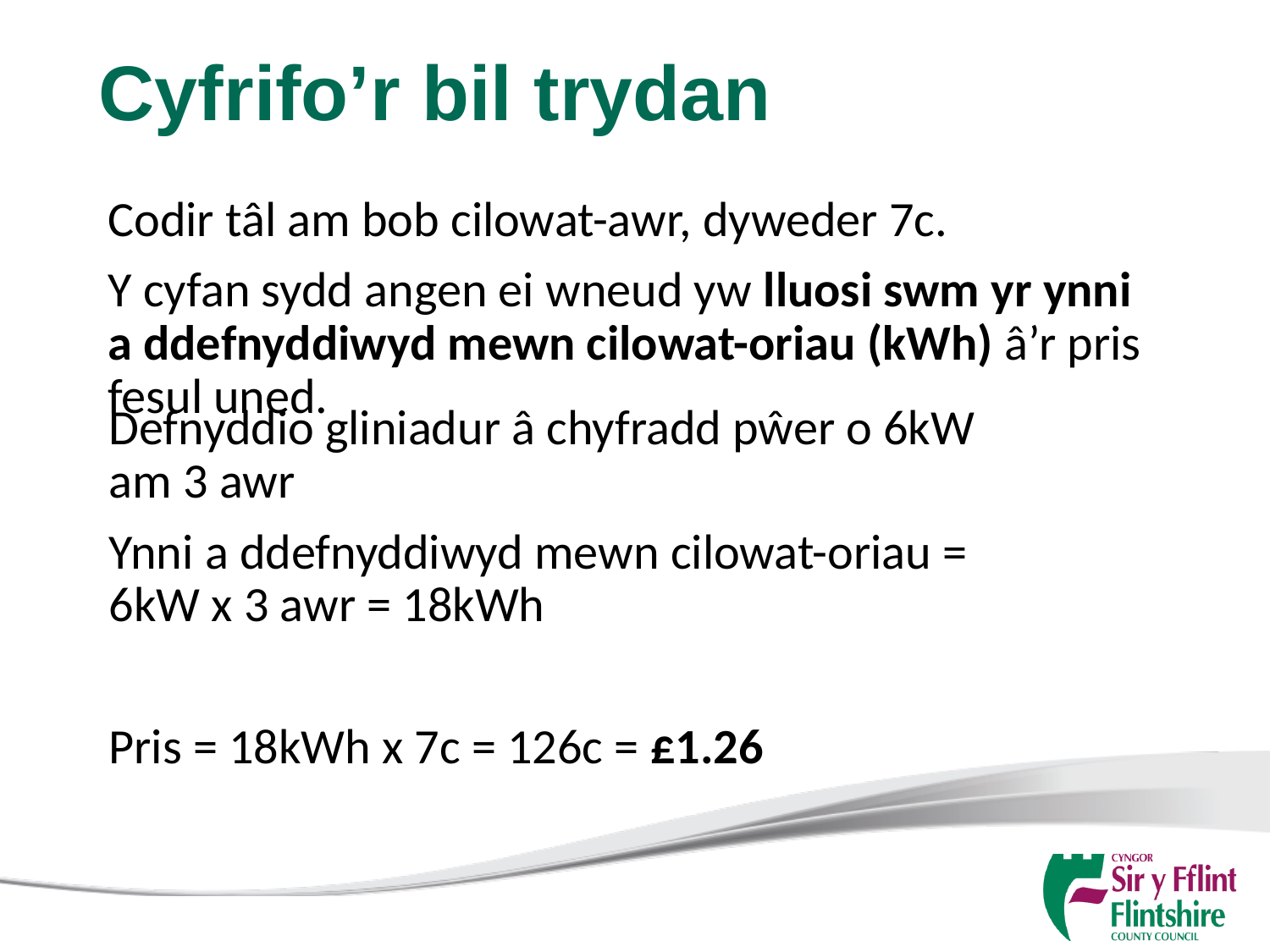

# Cyfrifo’r bil trydan
Codir tâl am bob cilowat-awr, dyweder 7c.
Y cyfan sydd angen ei wneud yw lluosi swm yr ynni a ddefnyddiwyd mewn cilowat-oriau (kWh) â’r pris fesul uned.

Defnyddio gliniadur â chyfradd pŵer o 6kW am 3 awr
Ynni a ddefnyddiwyd mewn cilowat-oriau = 6kW x 3 awr = 18kWh

Pris = 18kWh x 7c = 126c = £1.26